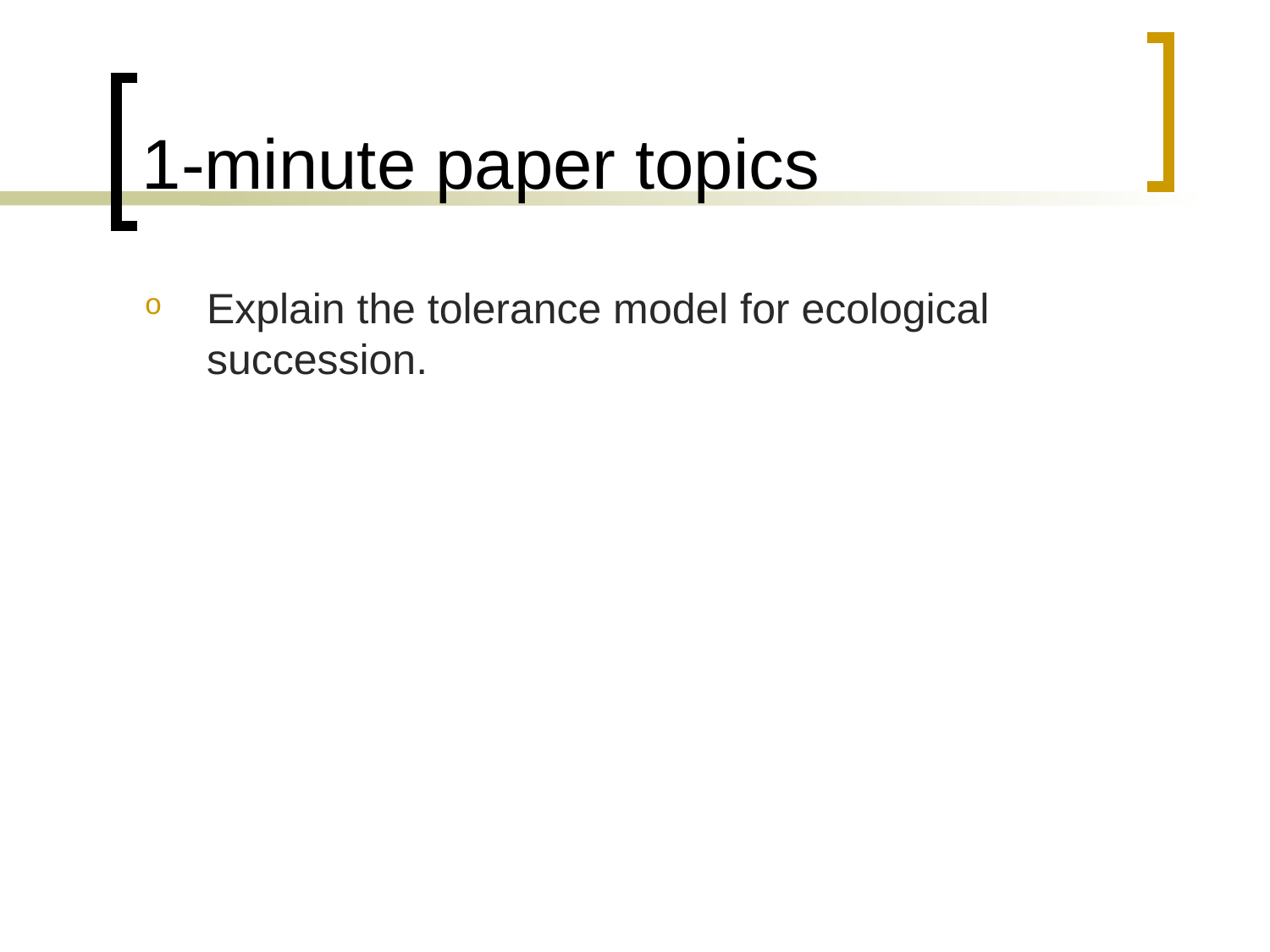

# 1-minute paper topics
Explain the tolerance model for ecological succession.